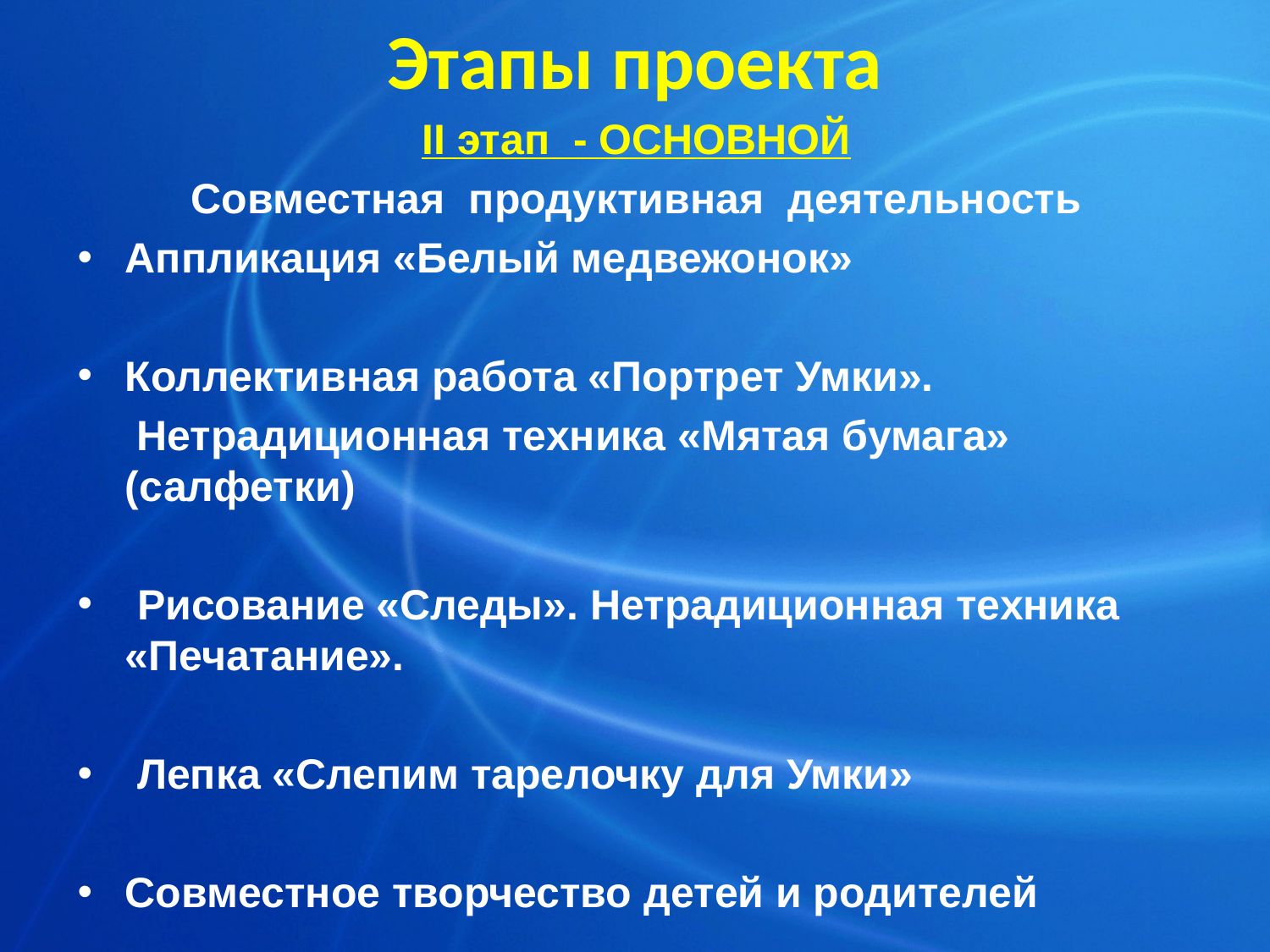

# Этапы проекта
II этап  - ОСНОВНОЙ
Совместная  продуктивная  деятельность
Аппликация «Белый медвежонок»

Коллективная работа «Портрет Умки».
     Нетрадиционная техника «Мятая бумага»  (салфетки)

 Рисование «Следы». Нетрадиционная техника «Печатание».

 Лепка «Слепим тарелочку для Умки»

Совместное творчество детей и родителей